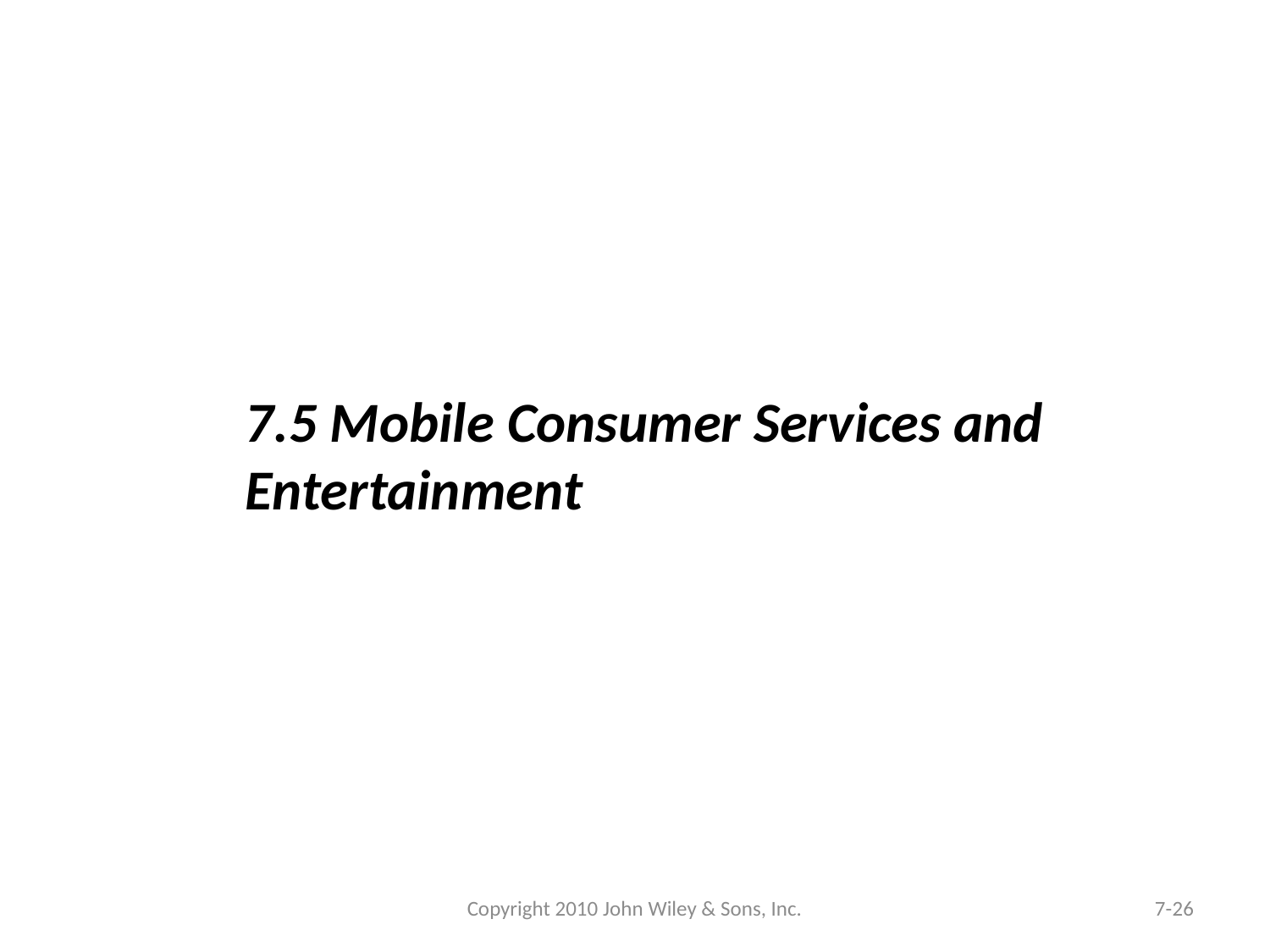

7.5 Mobile Consumer Services and Entertainment
Copyright 2010 John Wiley & Sons, Inc.
7-26